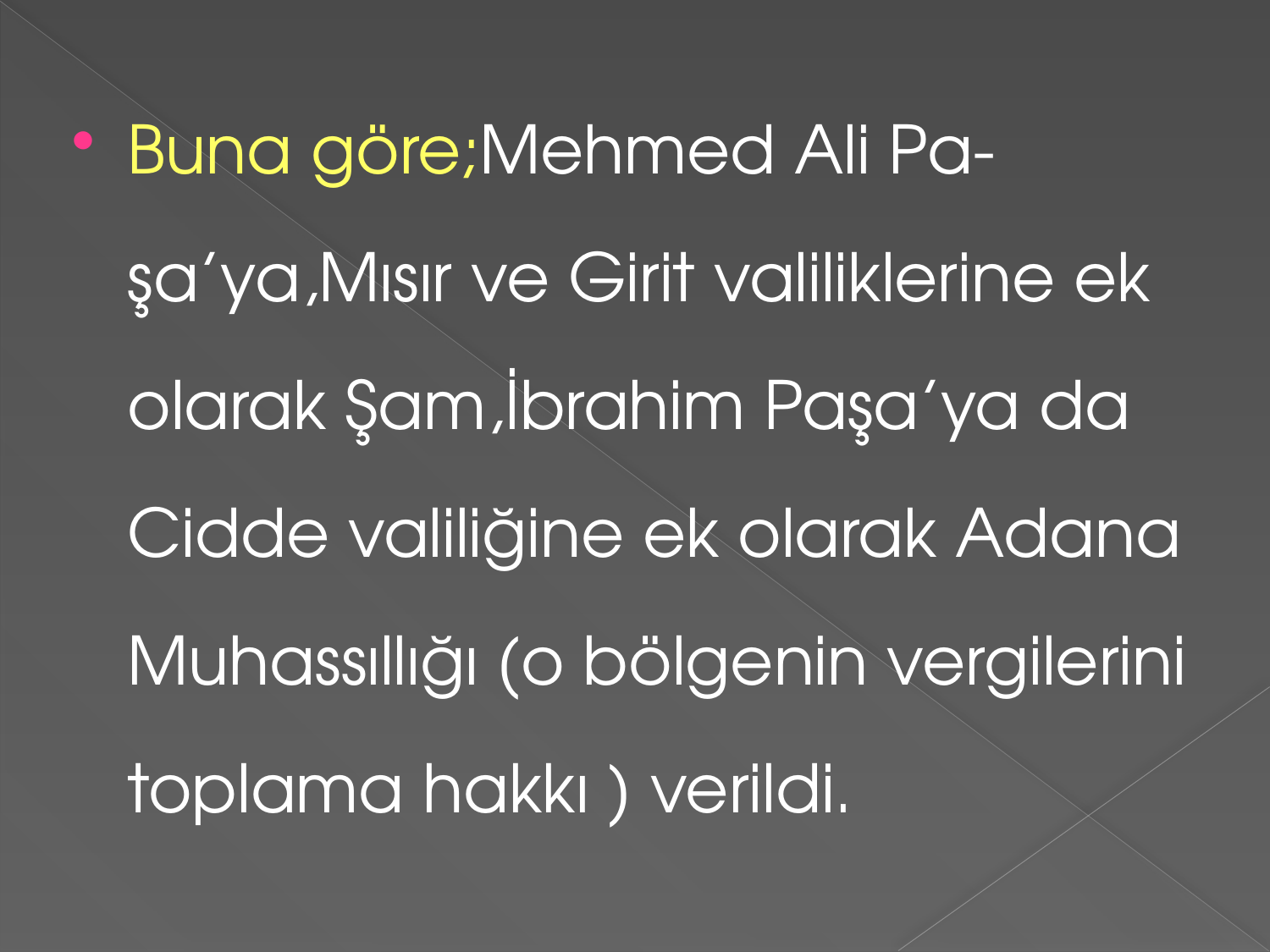

Buna göre;Mehmed Ali Pa-şa’ya,Mısır ve Girit valiliklerine ek olarak Şam,İbrahim Paşa’ya da Cidde valiliğine ek olarak Adana Muhassıllığı (o bölgenin vergilerini toplama hakkı ) verildi.